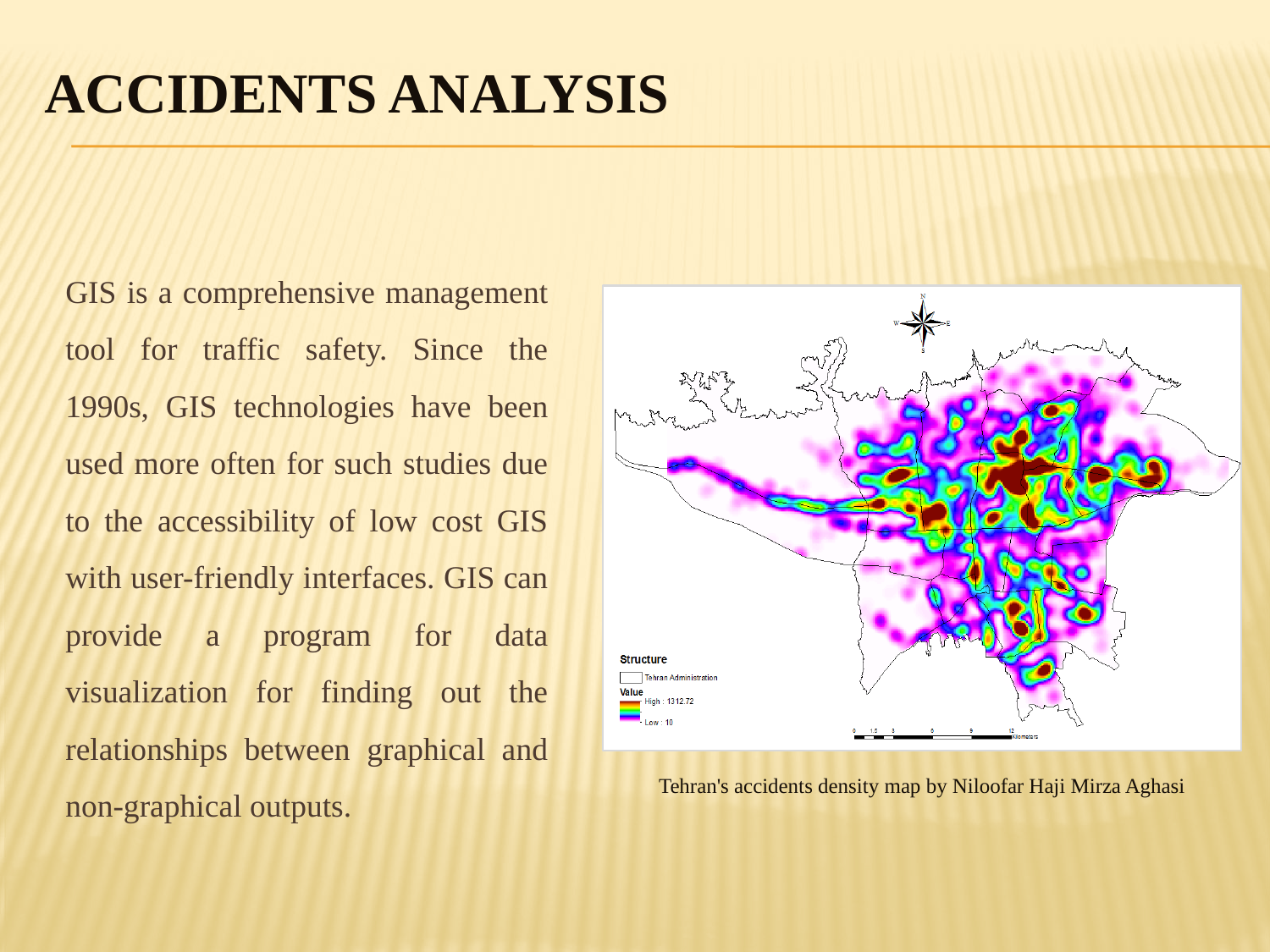

# Accidents analysis
GIS is a comprehensive management tool for traffic safety. Since the 1990s, GIS technologies have been used more often for such studies due to the accessibility of low cost GIS with user-friendly interfaces. GIS can provide a program for data visualization for finding out the relationships between graphical and non-graphical outputs.

Tehran's accidents density map by Niloofar Haji Mirza Aghasi